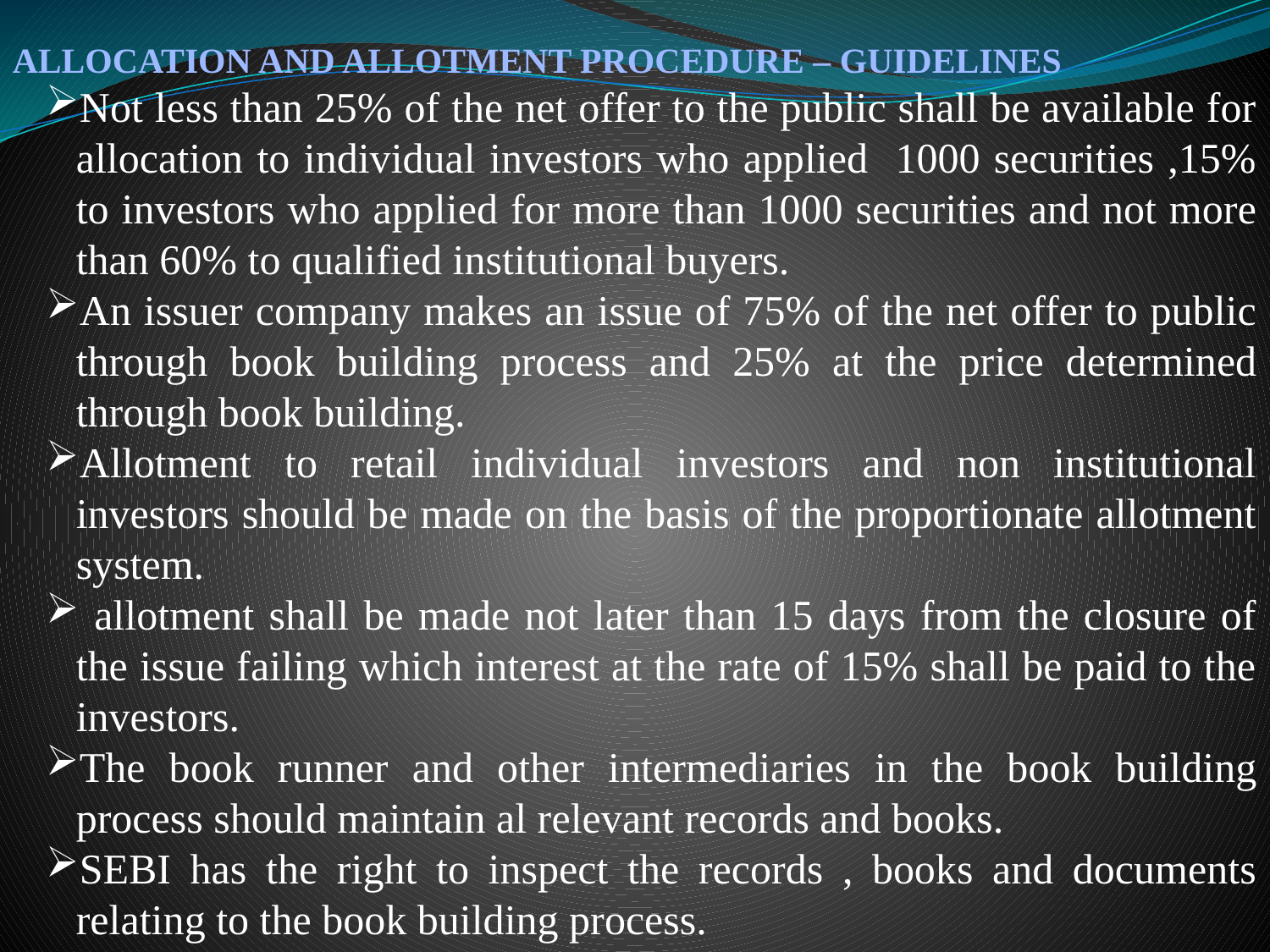

ALLOCATION AND ALLOTMENT PROCEDURE – GUIDELINES
Not less than 25% of the net offer to the public shall be available for allocation to individual investors who applied  1000 securities ,15% to investors who applied for more than 1000 securities and not more than 60% to qualified institutional buyers.
An issuer company makes an issue of 75% of the net offer to public through book building process and 25% at the price determined through book building.
Allotment to retail individual investors and non institutional investors should be made on the basis of the proportionate allotment system.
 allotment shall be made not later than 15 days from the closure of the issue failing which interest at the rate of 15% shall be paid to the investors.
The book runner and other intermediaries in the book building process should maintain al relevant records and books.
SEBI has the right to inspect the records , books and documents relating to the book building process.